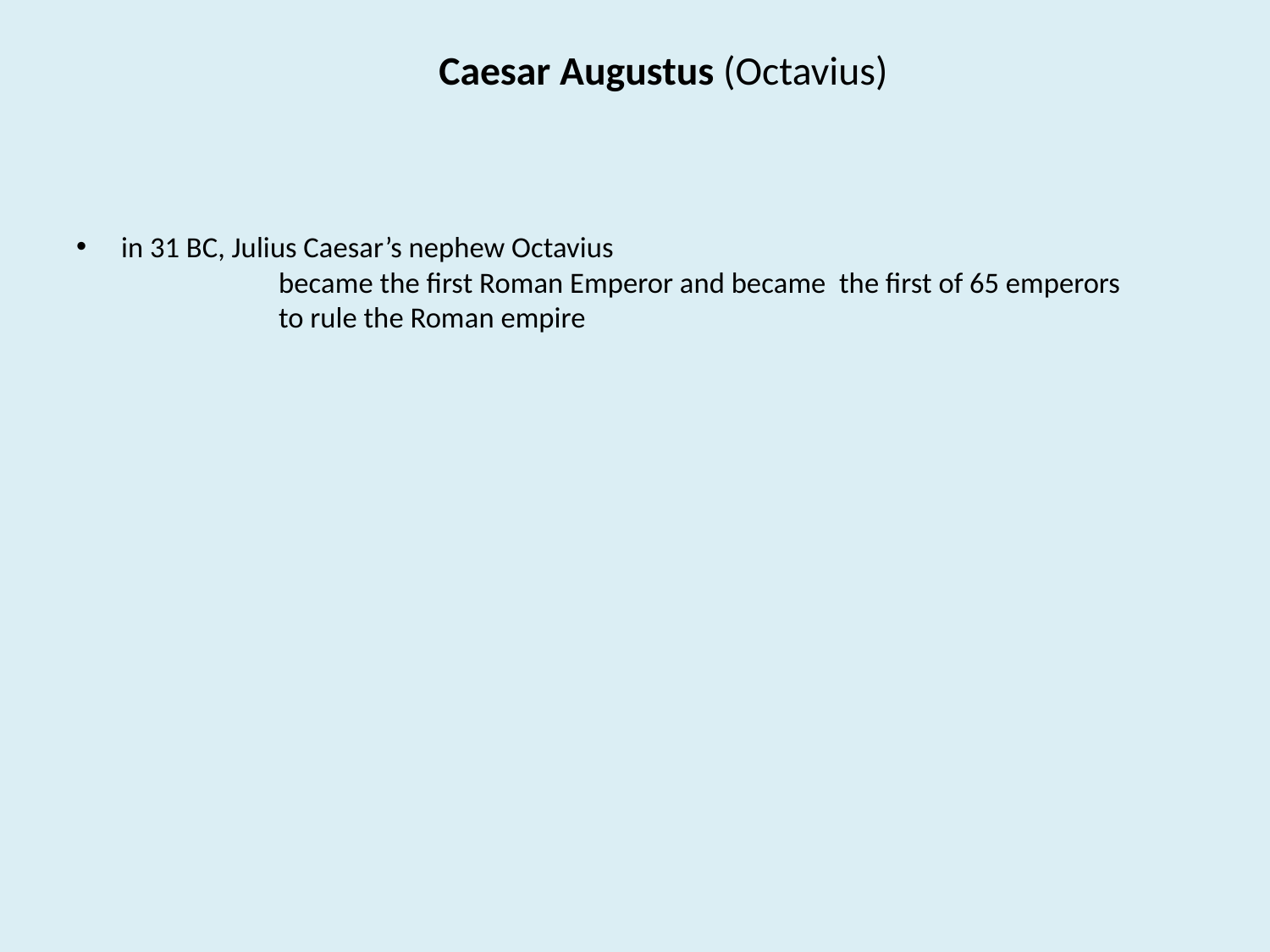

# Caesar Augustus (Octavius)
in 31 BC, Julius Caesar’s nephew Octavius
                        became the first Roman Emperor and became  the first of 65 emperors
                        to rule the Roman empire